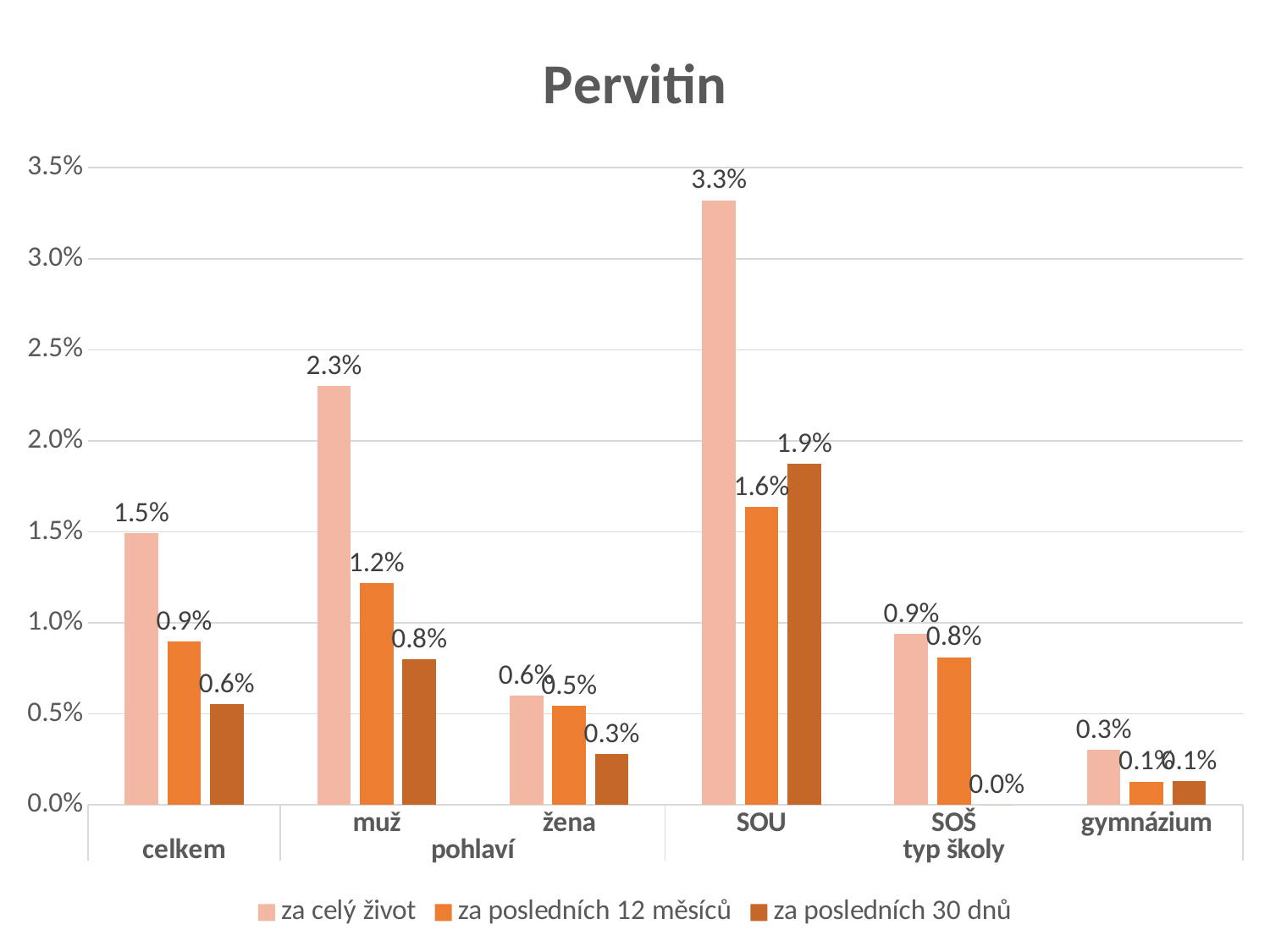

### Chart: Pervitin

| Category | za celý život | za posledních 12 měsíců | za posledních 30 dnů |
|---|---|---|---|
|  | 0.014936423191075342 | 0.008987362896242792 | 0.005520303251984807 |
| muž | 0.023008641796252408 | 0.012189477798769834 | 0.007999948288124965 |
| žena | 0.005988842242906913 | 0.005424705828333508 | 0.0027785256593138453 |
| SOU | 0.03321911278313417 | 0.016350993768664994 | 0.018733465034437985 |
| SOŠ | 0.009392536707792299 | 0.008114370940698688 | 0.0 |
| gymnázium | 0.00301243438129825 | 0.0012871156849302095 | 0.0012914560316354769 |